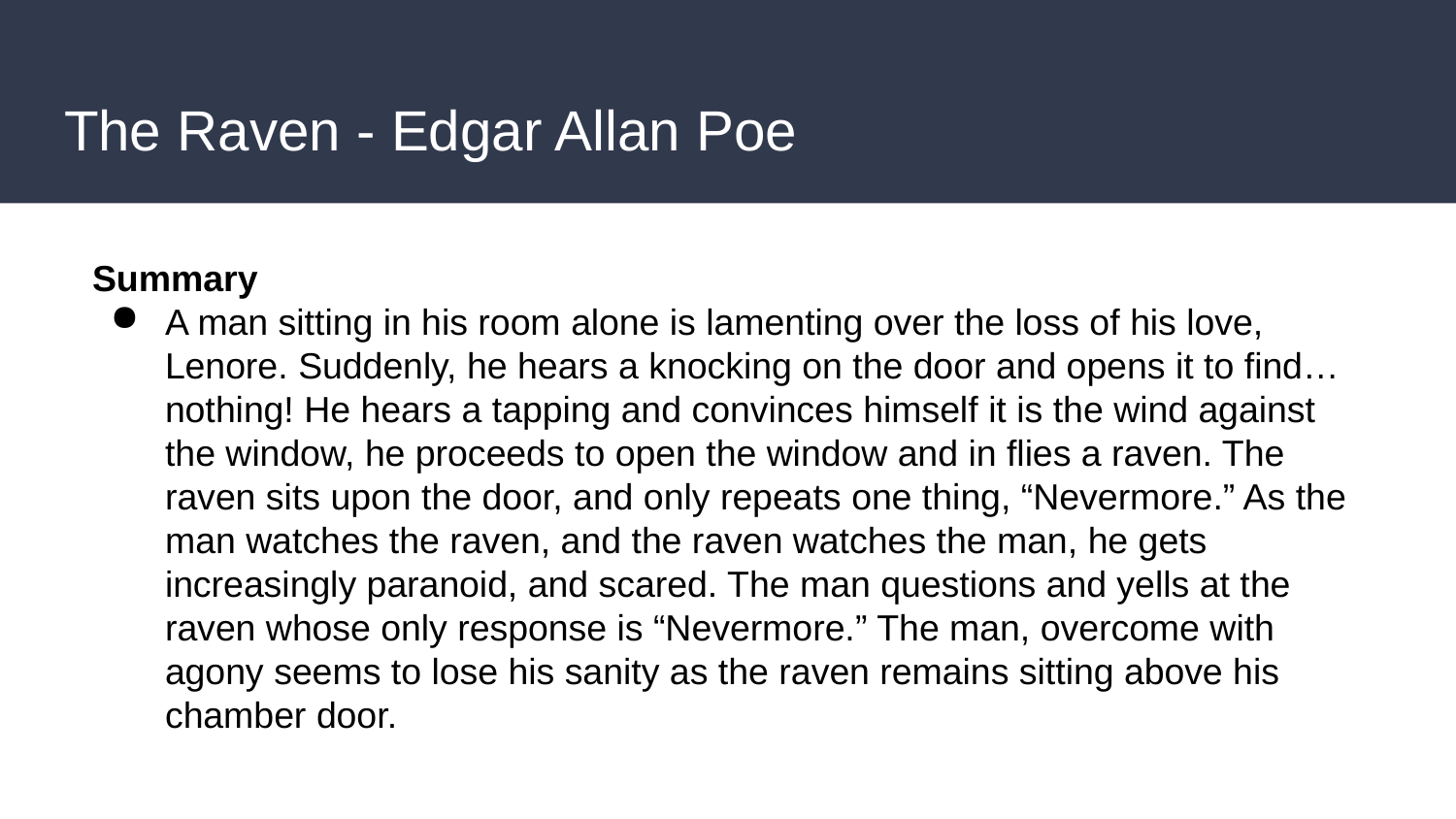

# The Raven - Edgar Allan Poe
Summary
A man sitting in his room alone is lamenting over the loss of his love, Lenore. Suddenly, he hears a knocking on the door and opens it to find… nothing! He hears a tapping and convinces himself it is the wind against the window, he proceeds to open the window and in flies a raven. The raven sits upon the door, and only repeats one thing, “Nevermore.” As the man watches the raven, and the raven watches the man, he gets increasingly paranoid, and scared. The man questions and yells at the raven whose only response is “Nevermore.” The man, overcome with agony seems to lose his sanity as the raven remains sitting above his chamber door.